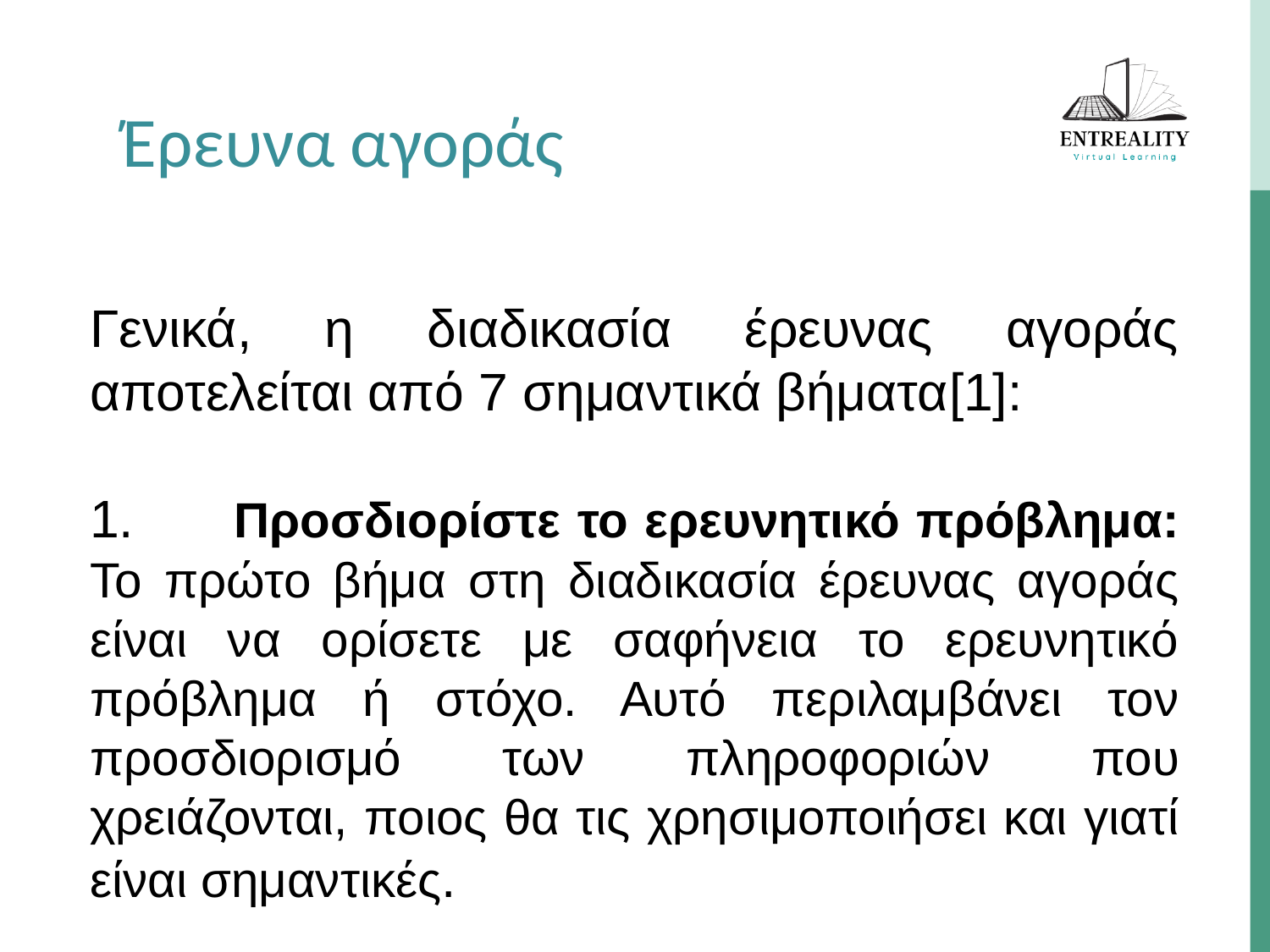

Έρευνα αγοράς
Γενικά, η διαδικασία έρευνας αγοράς αποτελείται από 7 σημαντικά βήματα[1]:

1.	 Προσδιορίστε το ερευνητικό πρόβλημα: Το πρώτο βήμα στη διαδικασία έρευνας αγοράς είναι να ορίσετε με σαφήνεια το ερευνητικό πρόβλημα ή στόχο. Αυτό περιλαμβάνει τον προσδιορισμό των πληροφοριών που χρειάζονται, ποιος θα τις χρησιμοποιήσει και γιατί είναι σημαντικές.